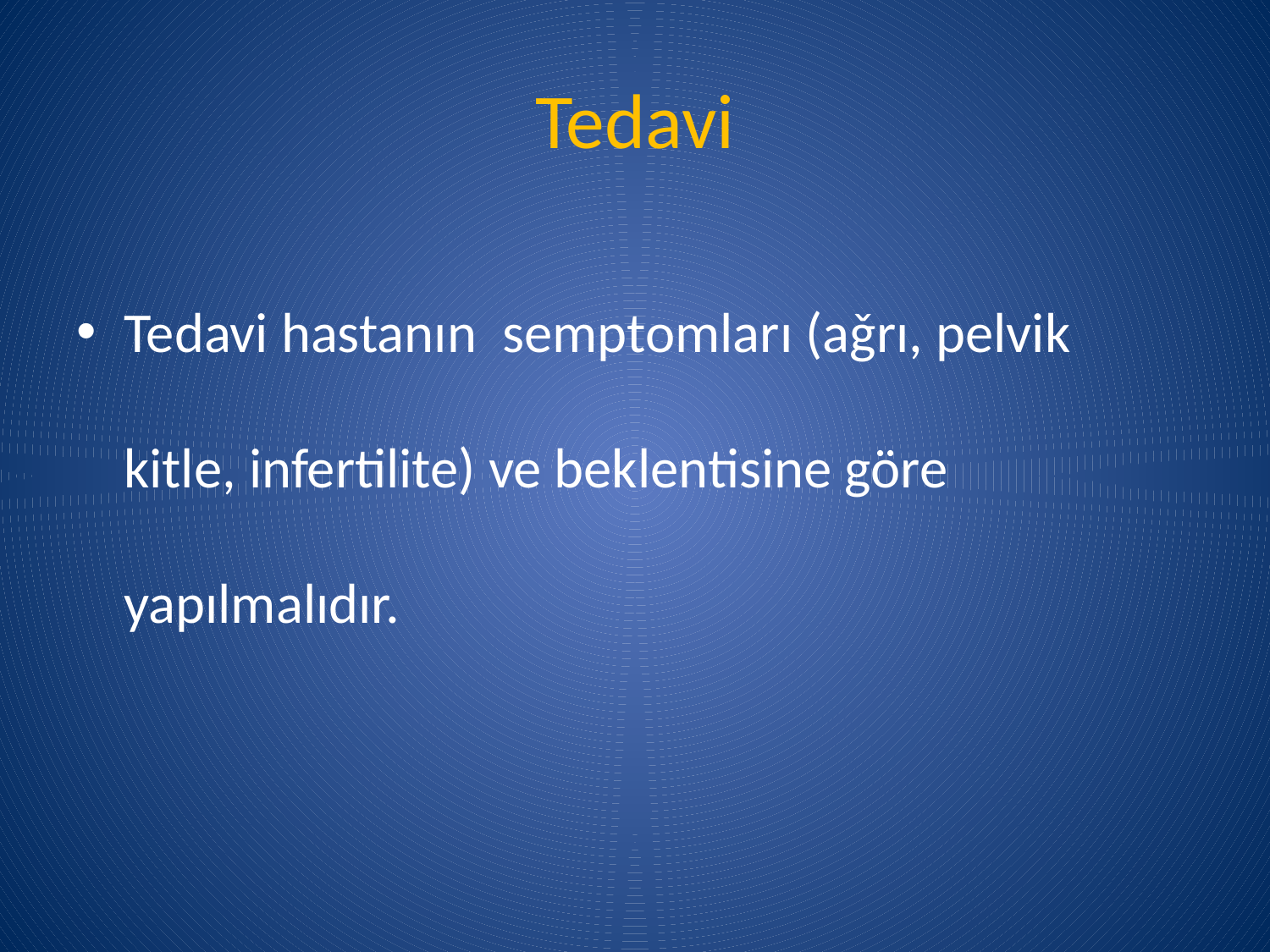

# Tedavi
Tedavi hastanın  semptomları (aǧrı, pelvik kitle, infertilite) ve beklentisine göre yapılmalıdır.